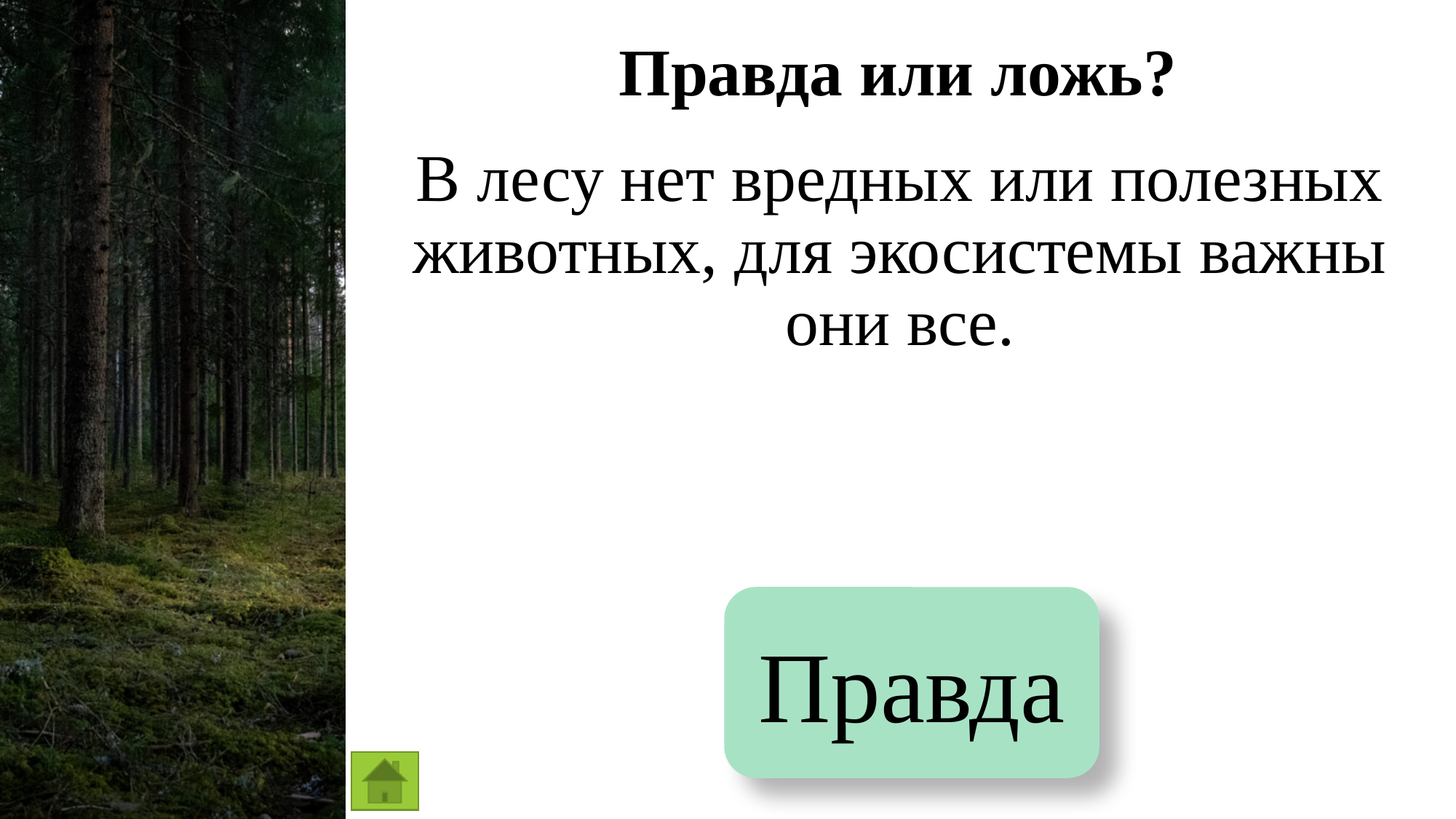

# Правда или ложь?
В лесу нет вредных или полезных животных, для экосистемы важны они все.
Правда